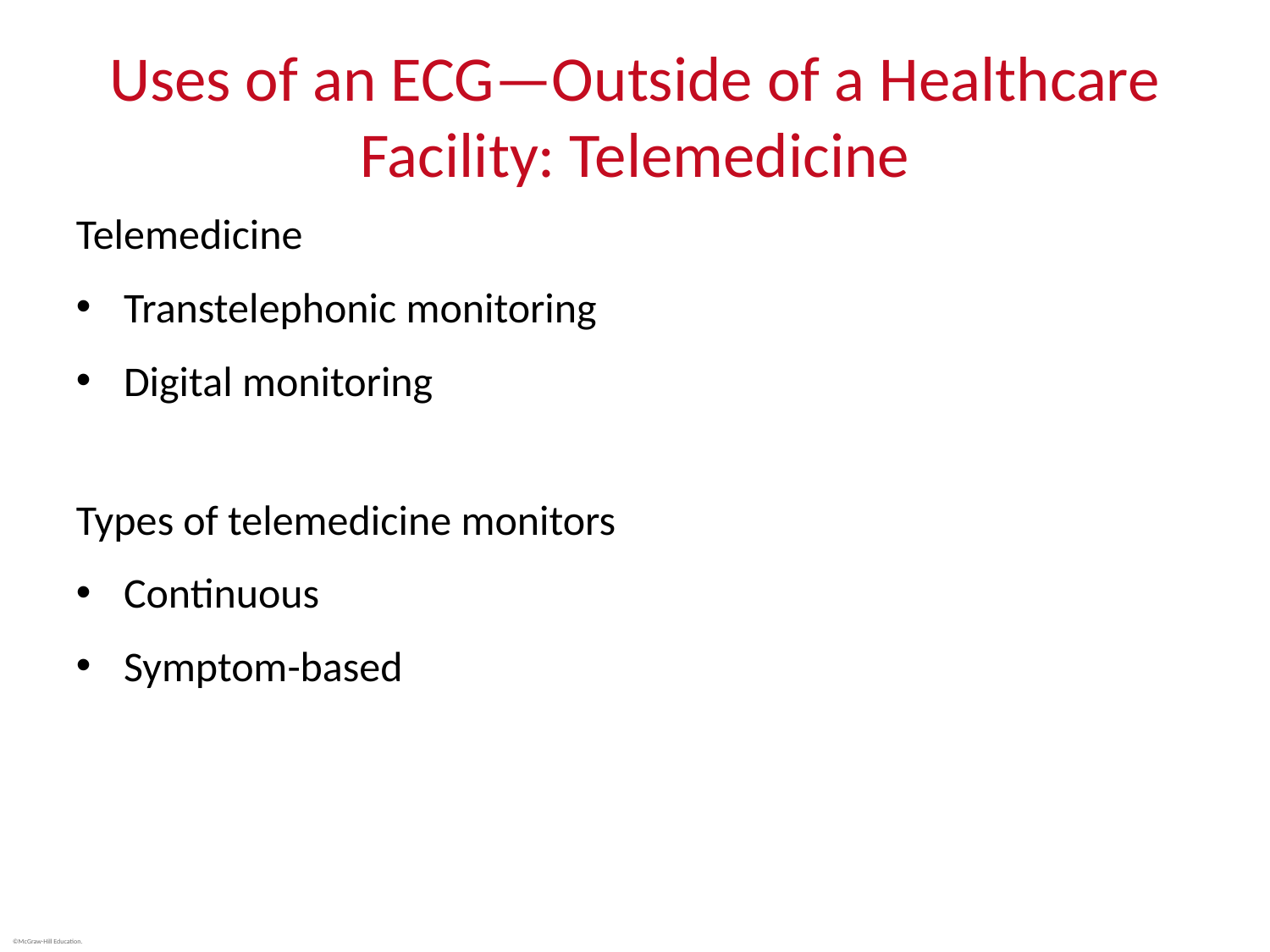

# Uses of an ECG—Outside of a Healthcare Facility: Telemedicine
Telemedicine
Transtelephonic monitoring
Digital monitoring
Types of telemedicine monitors
Continuous
Symptom-based